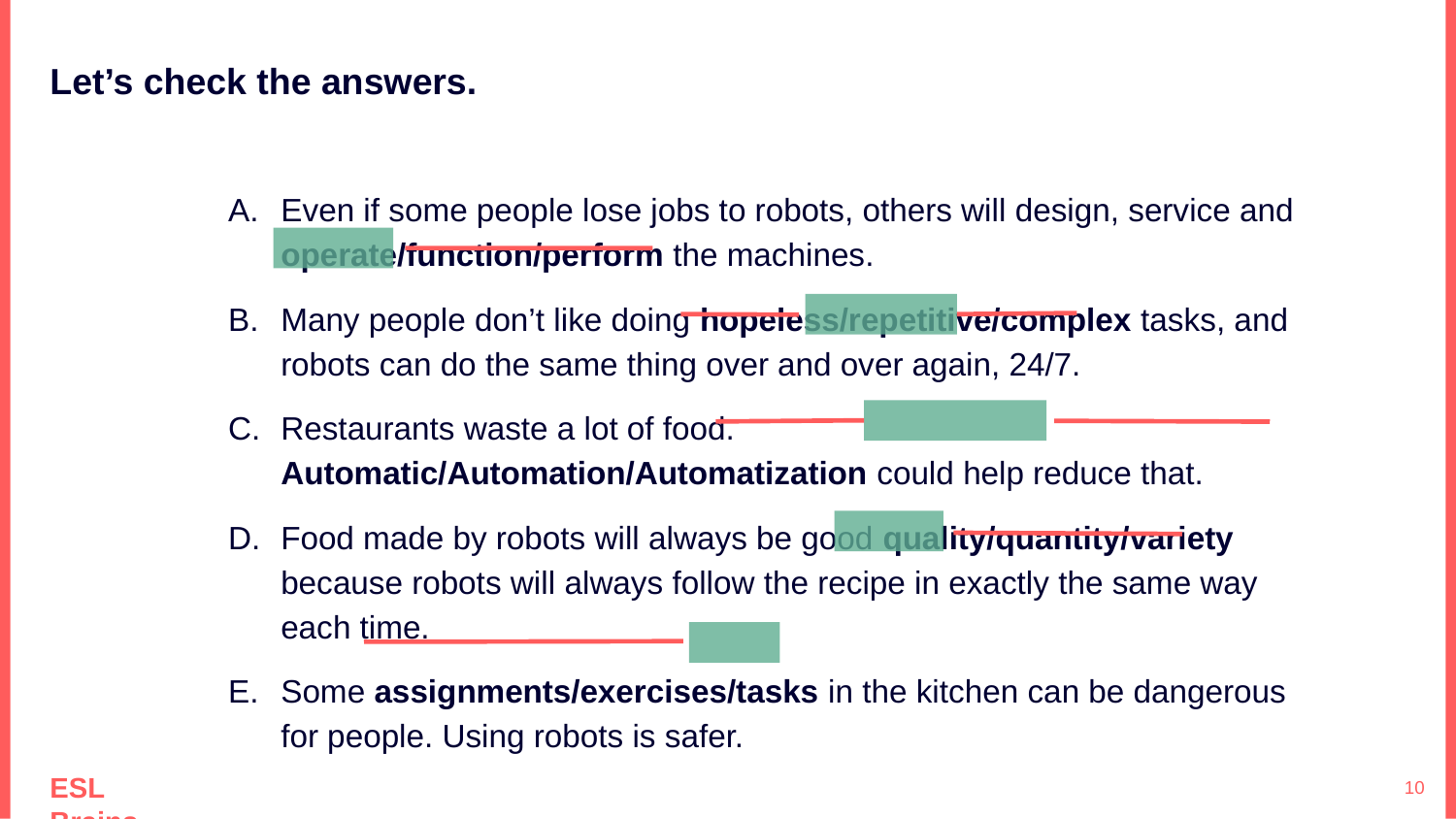

Let’s check the answers.
Even if some people lose jobs to robots, others will design, service and operate/function/perform the machines.
Many people don’t like doing hopeless/repetitive/complex tasks, and robots can do the same thing over and over again, 24/7.
Restaurants waste a lot of food. Automatic/Automation/Automatization could help reduce that.
Food made by robots will always be good quality/quantity/variety because robots will always follow the recipe in exactly the same way each time.
Some assignments/exercises/tasks in the kitchen can be dangerous for people. Using robots is safer.

10